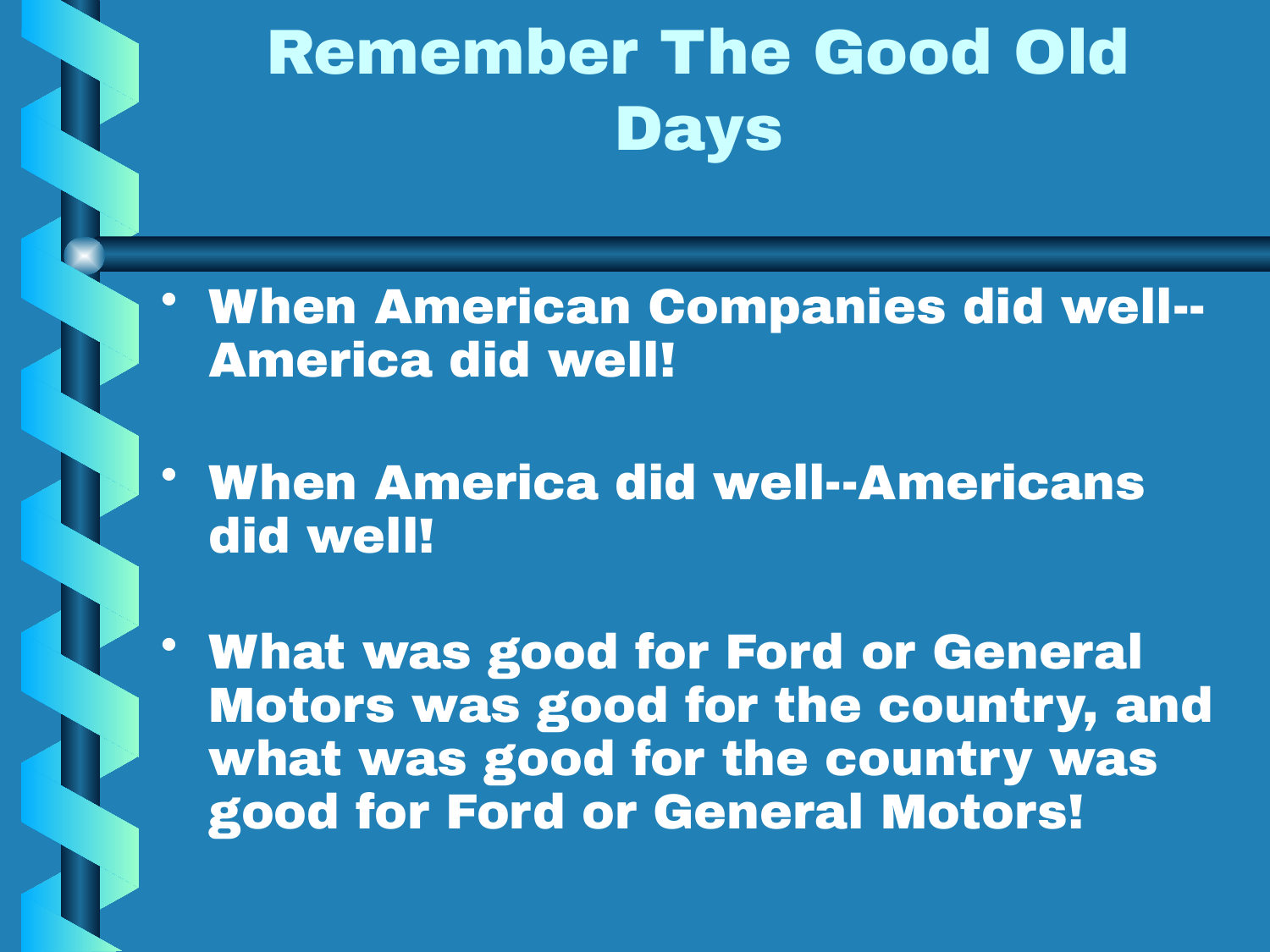

# Remember The Good Old Days
When American Companies did well-- America did well!
When America did well--Americans did well!
What was good for Ford or General Motors was good for the country, and what was good for the country was good for Ford or General Motors!